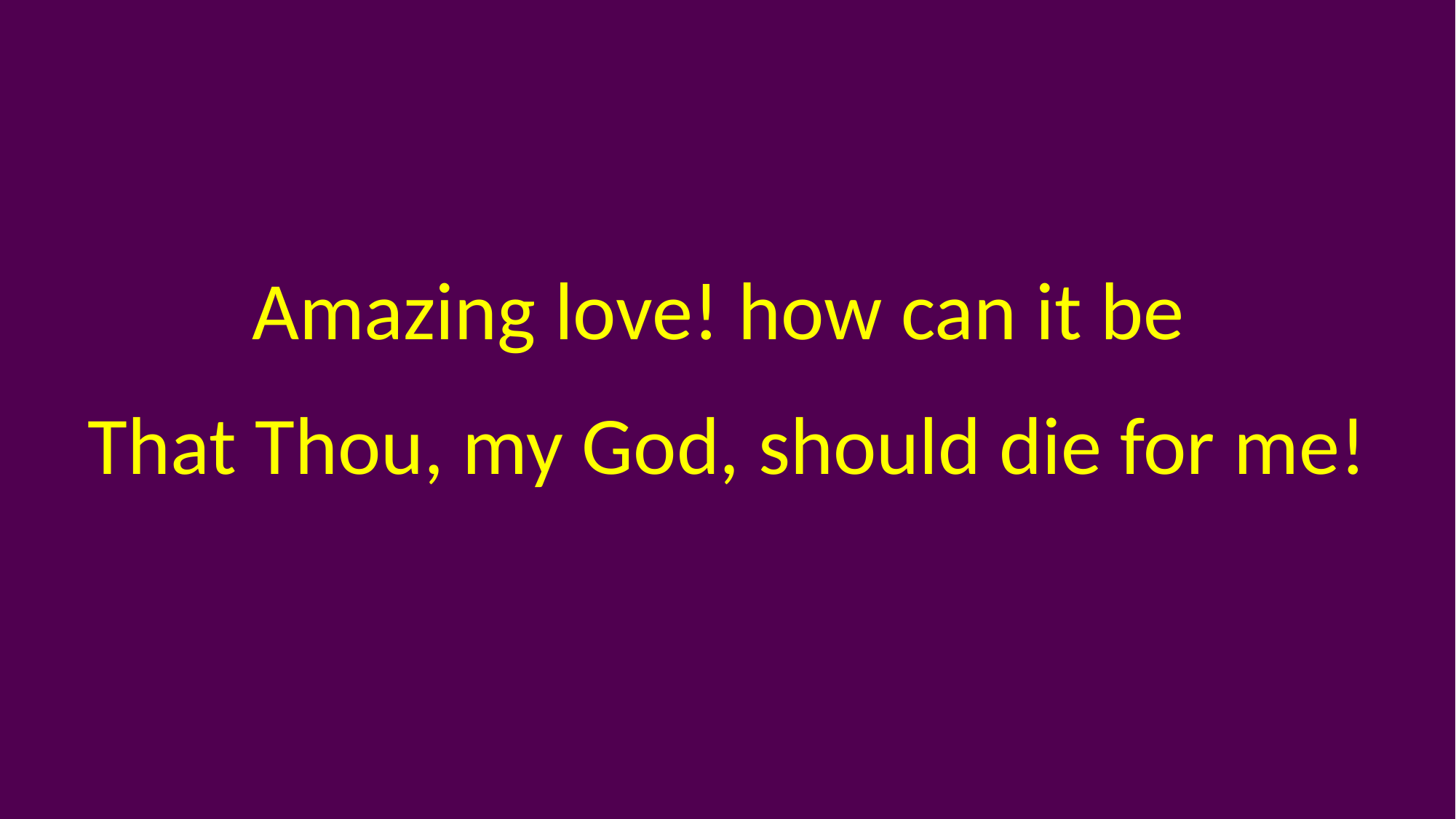

Amazing love! how can it be
That Thou, my God, should die for me!